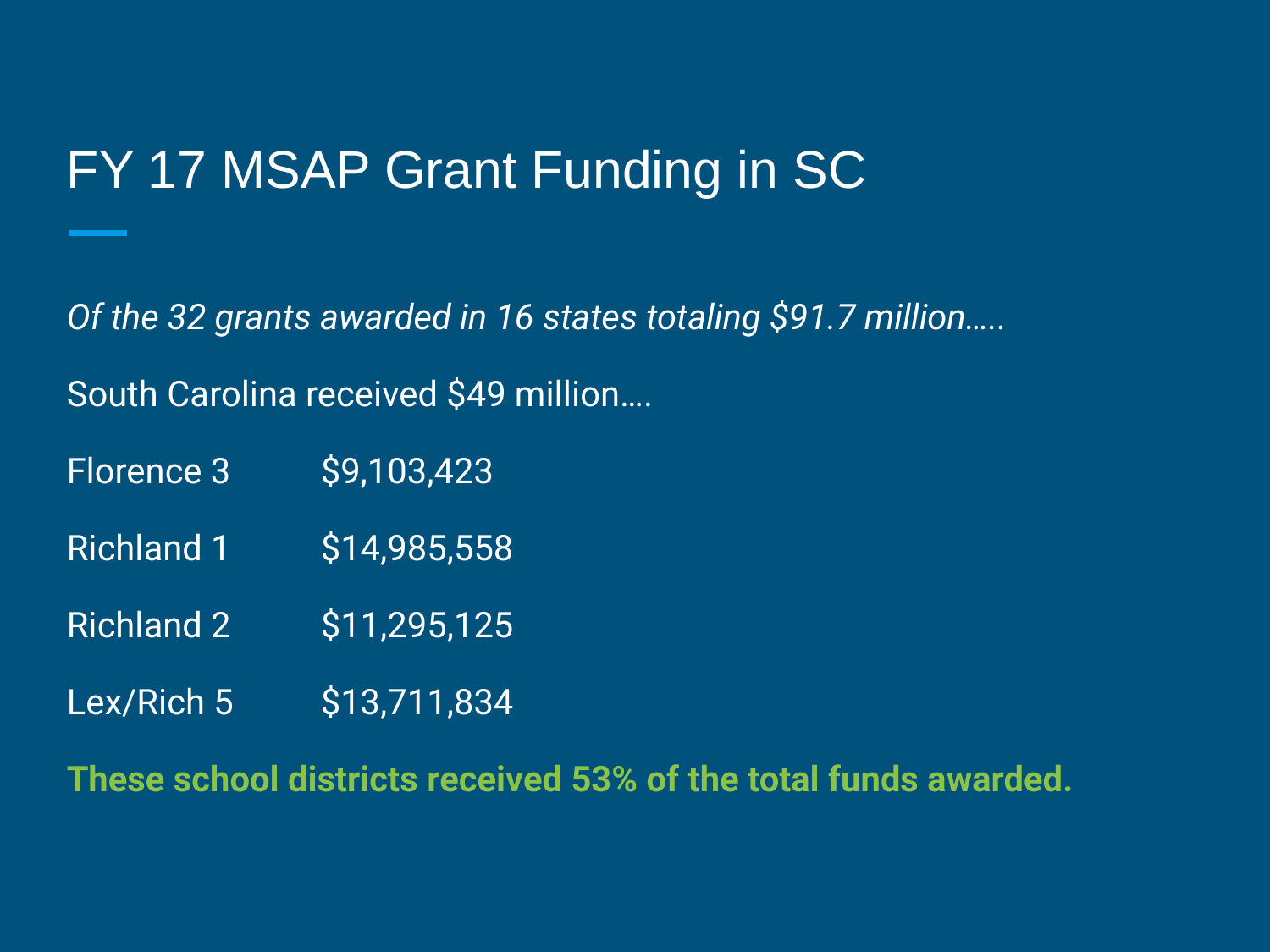

# FY 17 MSAP Grant Funding in SC
Of the 32 grants awarded in 16 states totaling $91.7 million…..
South Carolina received $49 million….
Florence 3	$9,103,423
Richland 1	$14,985,558
Richland 2	$11,295,125
Lex/Rich 5	$13,711,834
These school districts received 53% of the total funds awarded.